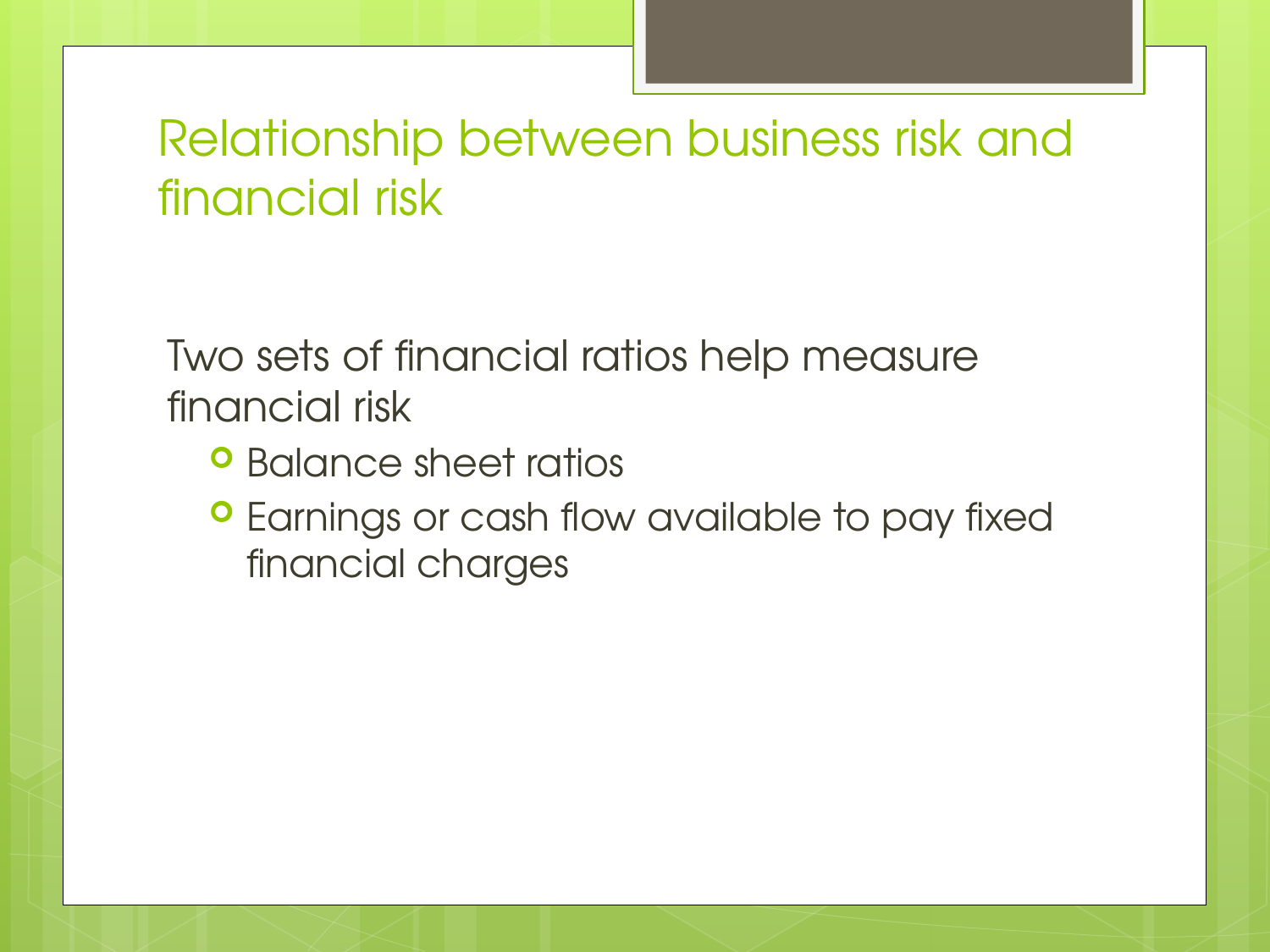

# Relationship between business risk and financial risk
Two sets of financial ratios help measure financial risk
Balance sheet ratios
Earnings or cash flow available to pay fixed financial charges